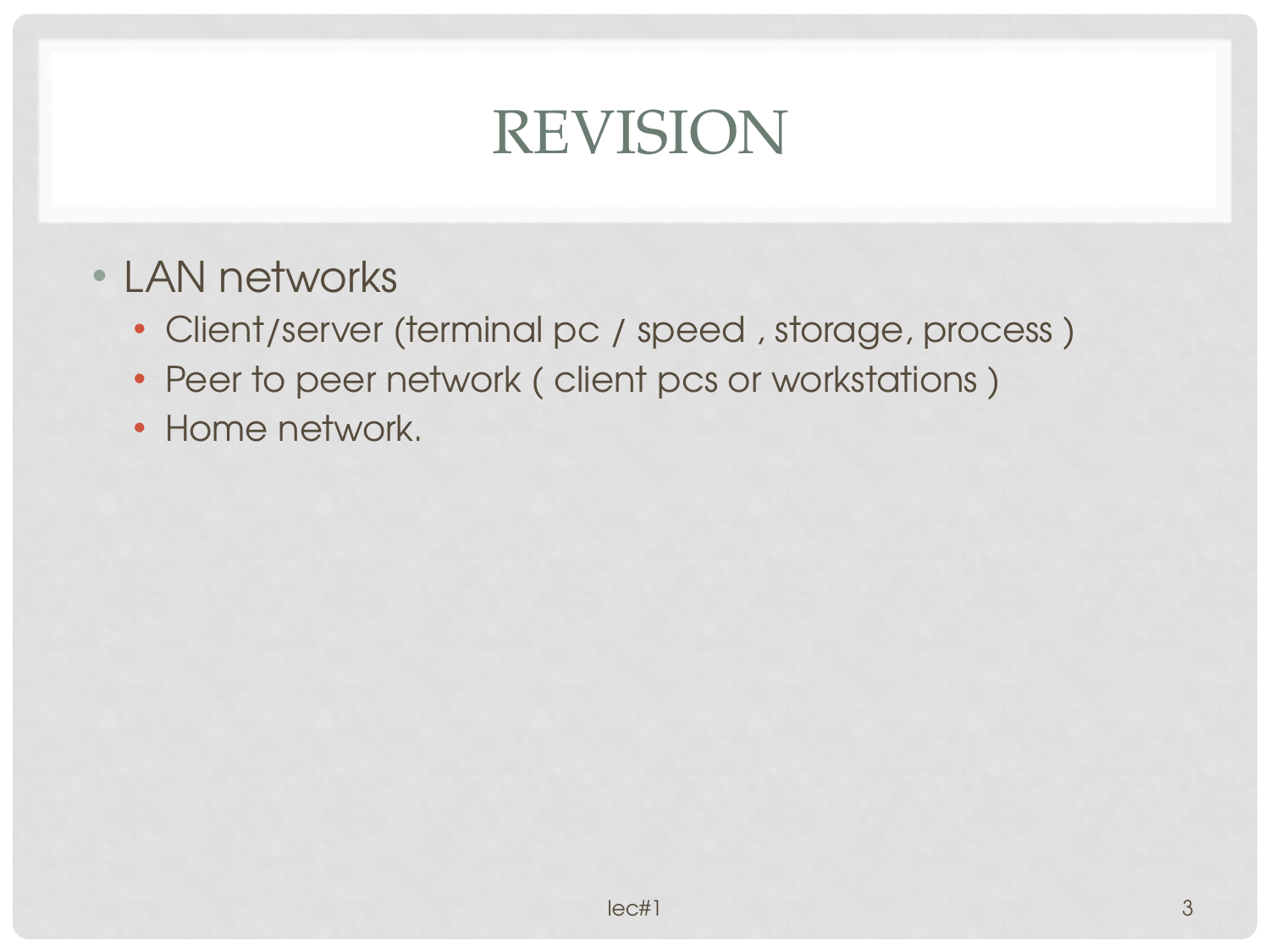

# REVISION
LAN networks
Client/server (terminal pc / speed , storage, process )
Peer to peer network ( client pcs or workstations )
Home network.

lec#1
3